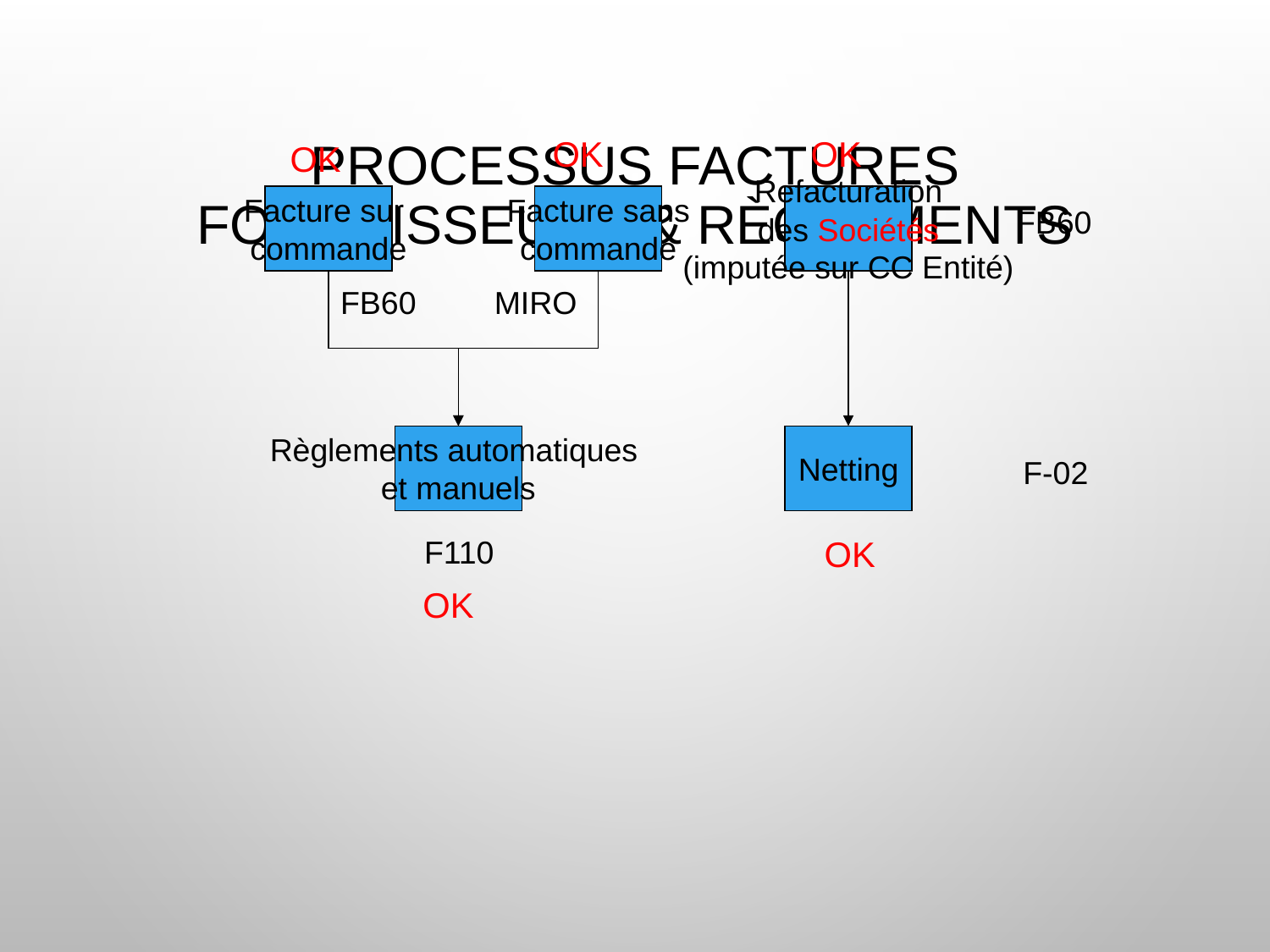

# Processus Factures fournisseurs & règlements
OK
OK
OK
Facture sur
commande
Facture sans
commande
Refacturation
des Sociétés
(imputée sur CC Entité)
FB60
FB60
MIRO
Règlements automatiques
et manuels
Netting
F-02
F110
OK
OK